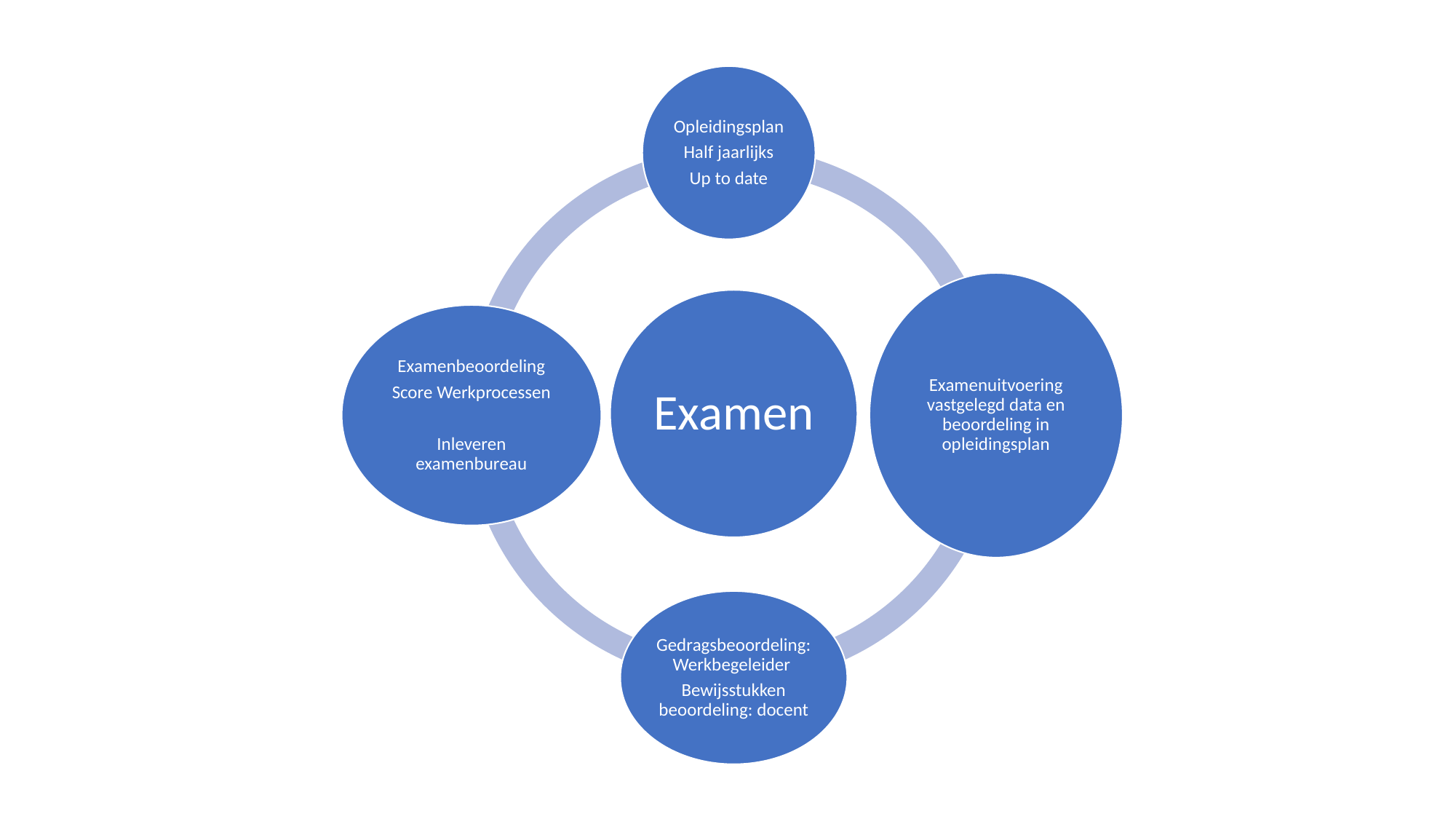

Examen
Opleidingsplan
Half jaarlijks
Up to date
Examenuitvoering vastgelegd data en beoordeling in opleidingsplan
Gedragsbeoordeling: Werkbegeleider
Bewijsstukken beoordeling: docent
Examenbeoordeling
Score Werkprocessen

Inleveren examenbureau